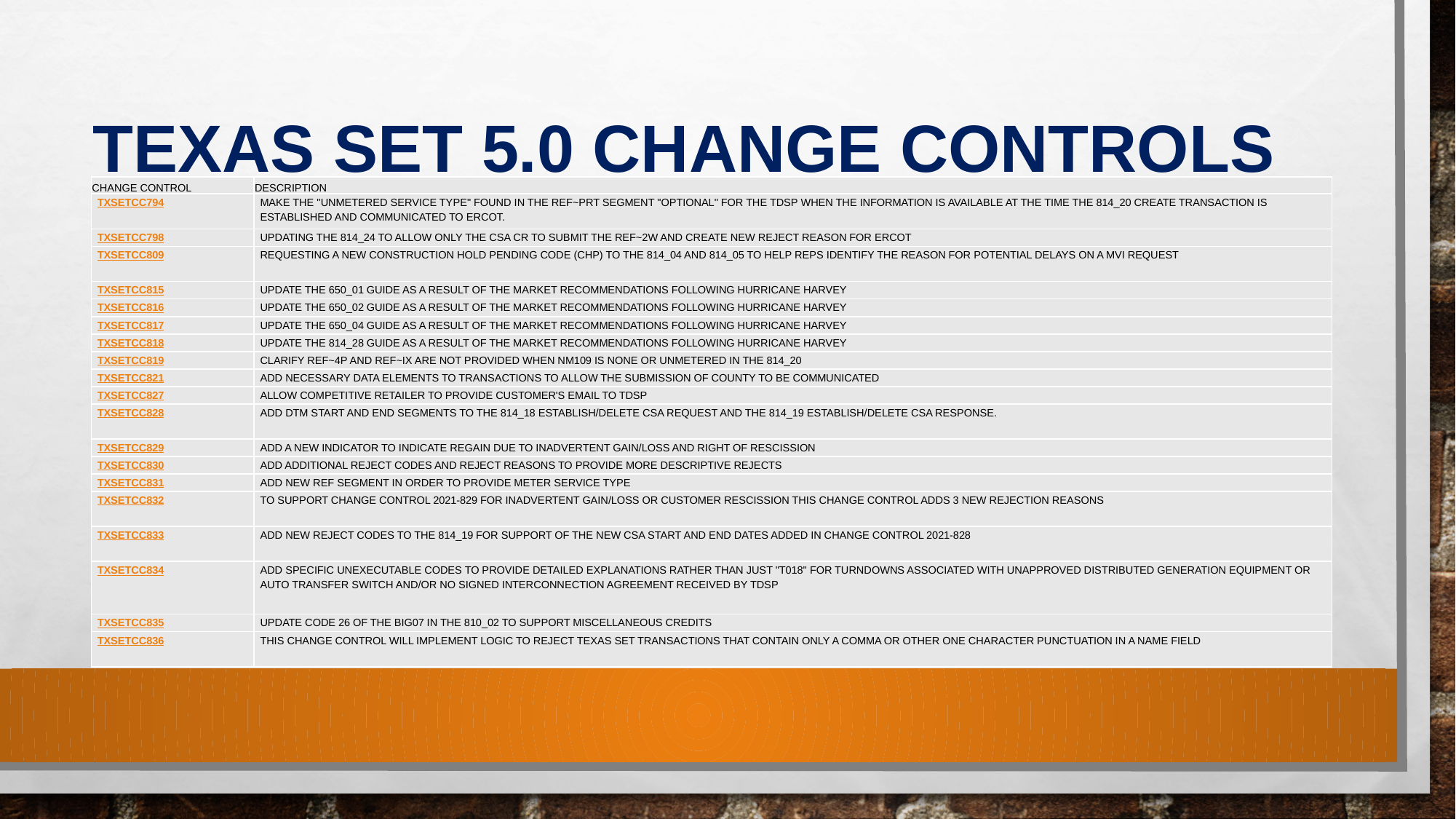

# TEXAS SET 5.0 Change Controls
| CHANGE CONTROL | DESCRIPTION |
| --- | --- |
| TXSETCC794 | Make the "Unmetered Service Type" found in the REF~PRT segment "Optional" for the TDSP when the information is available at the time the 814\_20 Create transaction is established and communicated to ERCOT. |
| TXSETCC798 | Updating the 814\_24 to allow only the CSA CR to submit the REF~2W and create new reject reason for ERCOT |
| TXSETCC809 | Requesting a new Construction Hold Pending Code (CHP) to the 814\_04 and 814\_05 to help REPs identify the reason for potential delays on a MVI request |
| TXSETCC815 | Update the 650\_01 Guide as a result of the market recommendations following Hurricane Harvey |
| TXSETCC816 | Update the 650\_02 Guide as a result of the market recommendations following Hurricane Harvey |
| TXSETCC817 | Update the 650\_04 Guide as a result of the market recommendations following Hurricane Harvey |
| TXSETCC818 | Update the 814\_28 Guide as a result of the market recommendations following Hurricane Harvey |
| TXSETCC819 | Clarify REF~4P and REF~IX are not provided when NM109 is NONE or UNMETERED in the 814\_20 |
| TXSETCC821 | Add necessary data elements to transactions to allow the submission of County to be communicated |
| TXSETCC827 | Allow Competitive Retailer to provide customer's email to TDSP |
| TXSETCC828 | Add DTM Start and End segments to the 814\_18 Establish/Delete CSA Request and the 814\_19 Establish/Delete CSA Response. |
| TXSETCC829 | Add a new indicator to indicate regain due to Inadvertent Gain/Loss and Right of Rescission |
| TXSETCC830 | Add additional Reject Codes and Reject Reasons to provide more descriptive rejects |
| TXSETCC831 | Add new REF segment in order to provide Meter Service Type |
| TXSETCC832 | To support Change Control 2021-829 for Inadvertent Gain/Loss or Customer Rescission this change control adds 3 new rejection reasons |
| TXSETCC833 | Add new Reject codes to the 814\_19 for support of the new CSA Start and End dates added in Change Control 2021-828 |
| TXSETCC834 | Add specific Unexecutable codes to provide detailed explanations rather than just "T018" for turndowns associated with unapproved Distributed Generation equipment or Auto Transfer Switch and/or no signed Interconnection Agreement received by TDSP |
| TXSETCC835 | Update code 26 of the BIG07 in the 810\_02 to support miscellaneous credits |
| TXSETCC836 | This change control will implement logic to reject Texas SET transactions that contain only a comma or other one character punctuation in a name field |